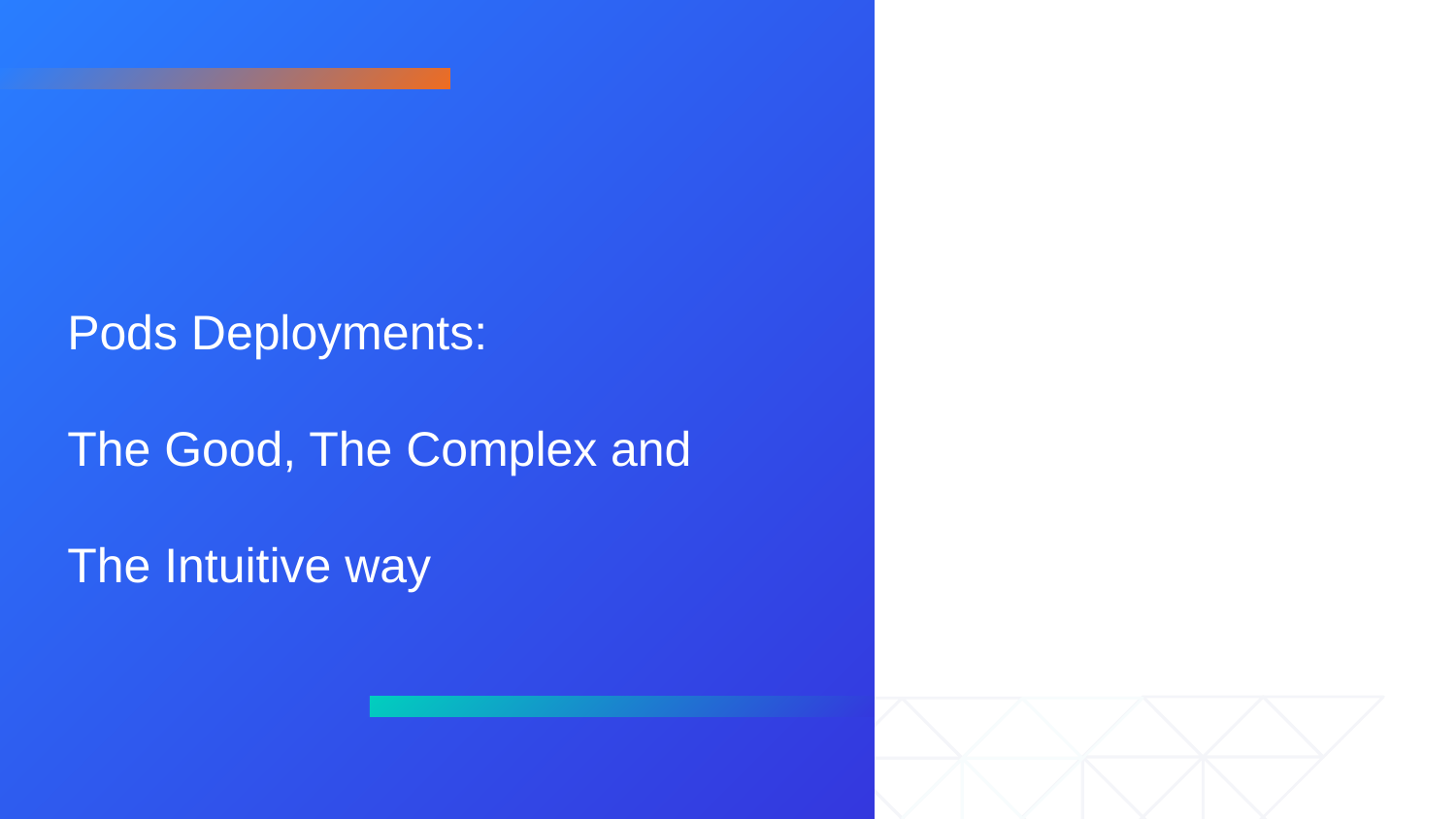

Pods Deployments:
The Good, The Complex and The Intuitive way